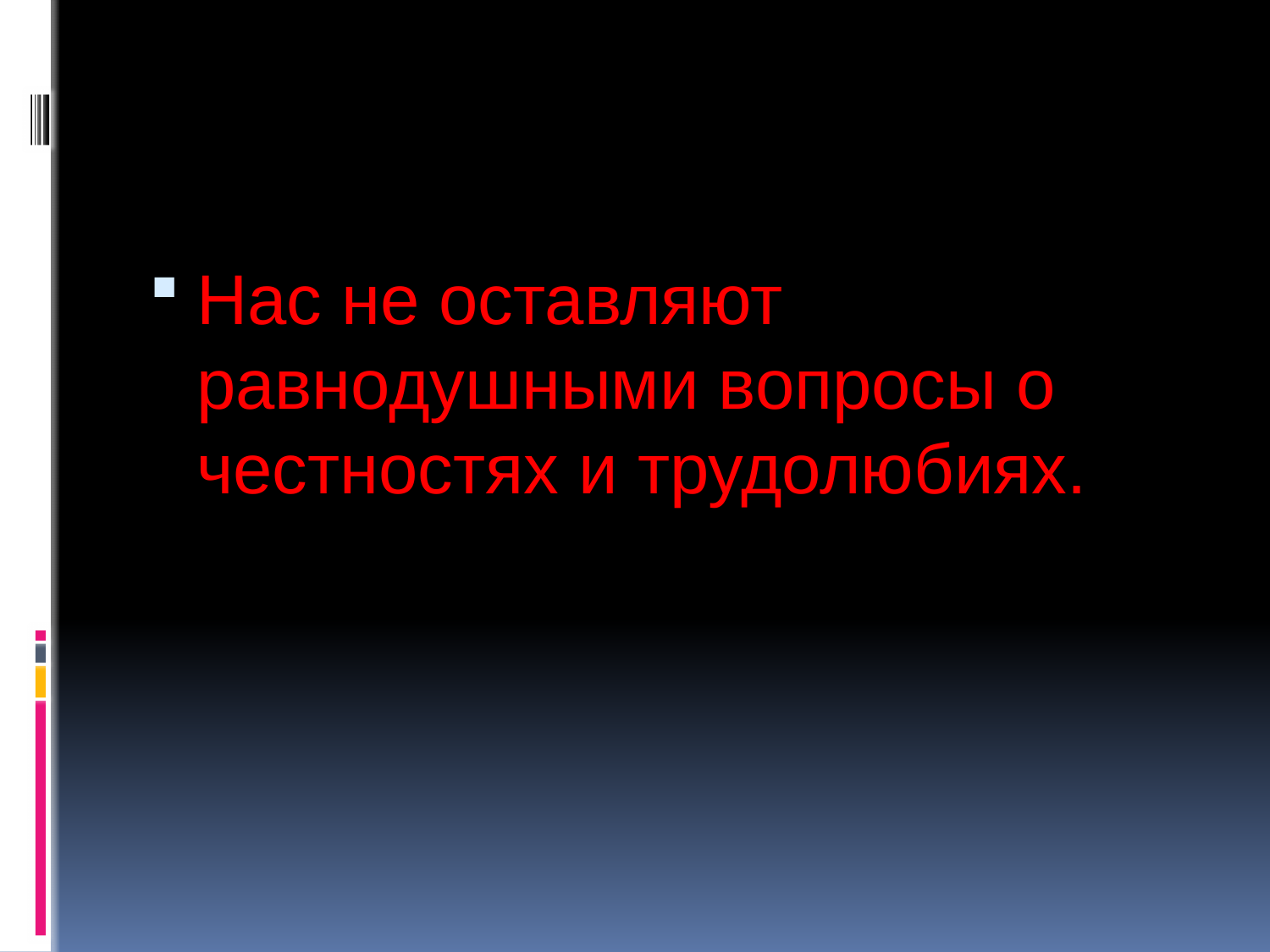

#
Нас не оставляют равнодушными вопросы о честностях и трудолюбиях.